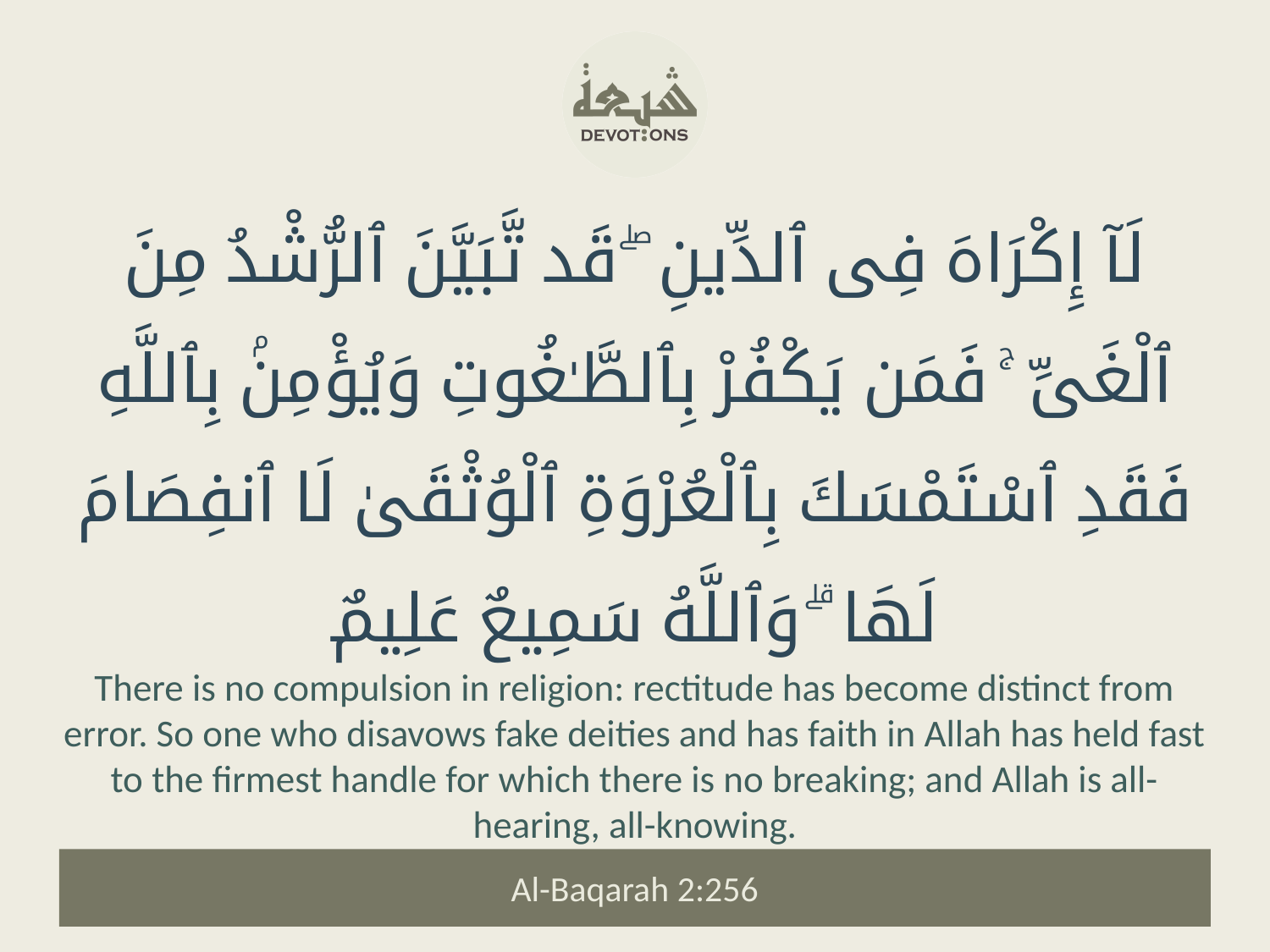

لَآ إِكْرَاهَ فِى ٱلدِّينِ ۖ قَد تَّبَيَّنَ ٱلرُّشْدُ مِنَ ٱلْغَىِّ ۚ فَمَن يَكْفُرْ بِٱلطَّـٰغُوتِ وَيُؤْمِنۢ بِٱللَّهِ فَقَدِ ٱسْتَمْسَكَ بِٱلْعُرْوَةِ ٱلْوُثْقَىٰ لَا ٱنفِصَامَ لَهَا ۗ وَٱللَّهُ سَمِيعٌ عَلِيمٌ
There is no compulsion in religion: rectitude has become distinct from error. So one who disavows fake deities and has faith in Allah has held fast to the firmest handle for which there is no breaking; and Allah is all-hearing, all-knowing.
Al-Baqarah 2:256